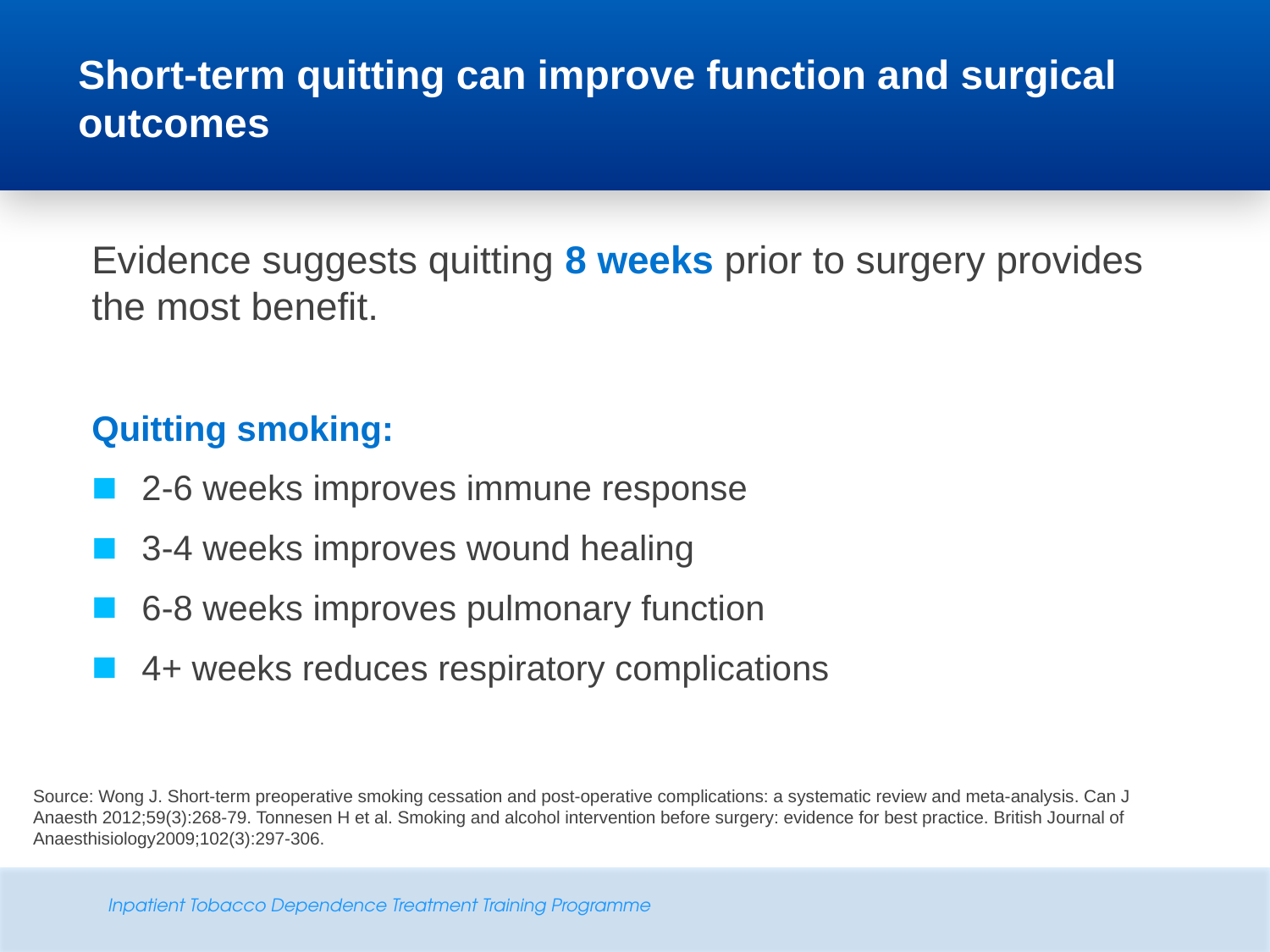

# Short-term quitting can improve function and surgical outcomes
Evidence suggests quitting 8 weeks prior to surgery provides the most benefit.

Quitting smoking:
2-6 weeks improves immune response
3-4 weeks improves wound healing
6-8 weeks improves pulmonary function
4+ weeks reduces respiratory complications

Source: Wong J. Short-term preoperative smoking cessation and post-operative complications: a systematic review and meta-analysis. Can J Anaesth 2012;59(3):268-79. Tonnesen H et al. Smoking and alcohol intervention before surgery: evidence for best practice. British Journal of Anaesthisiology2009;102(3):297-306.
Inpatient Tobacco Dependence Treatment Training Programme